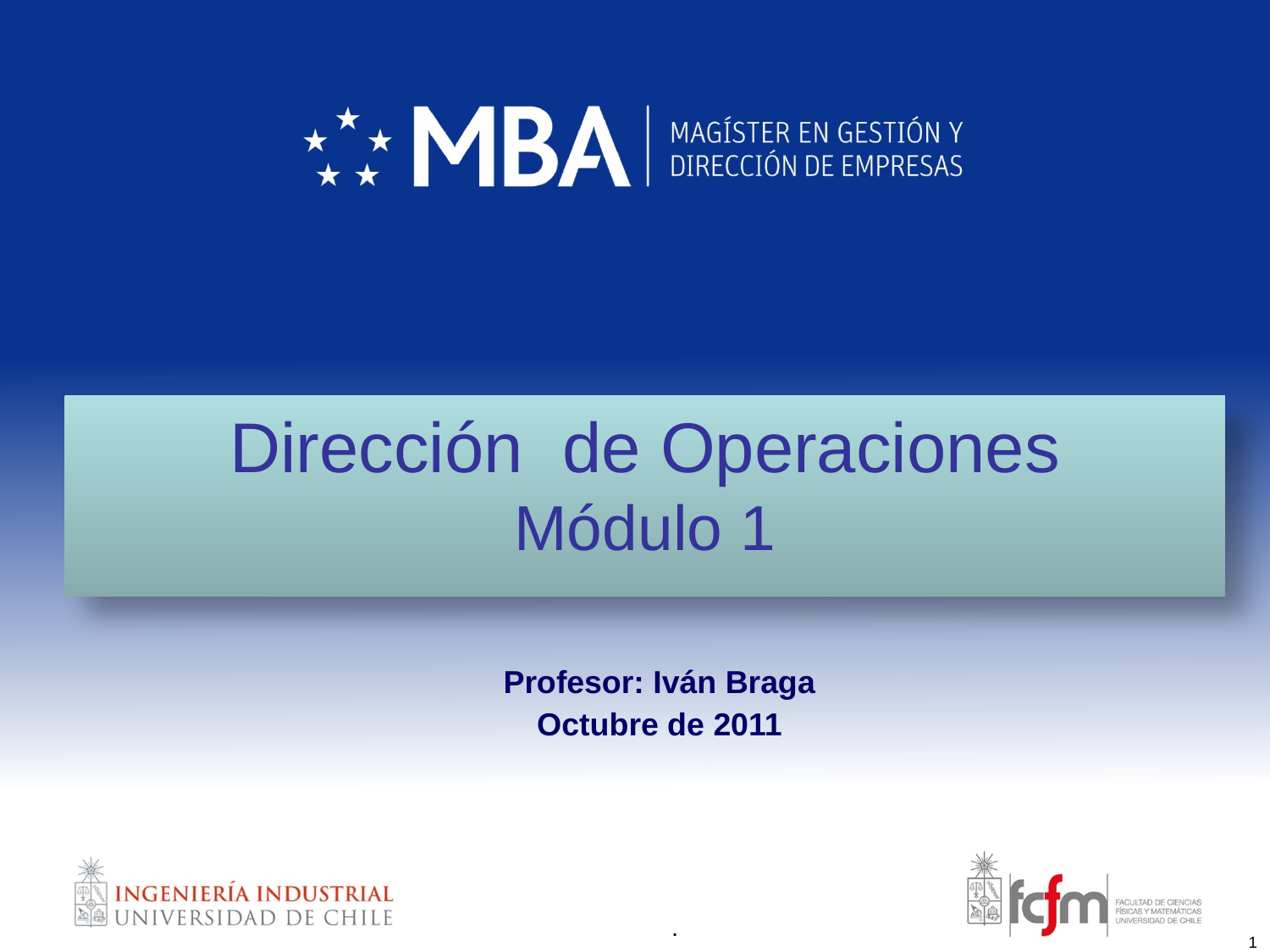

Dirección  de Operaciones
Módulo 1
Profesor: Iván Braga
Octubre de 2011

1